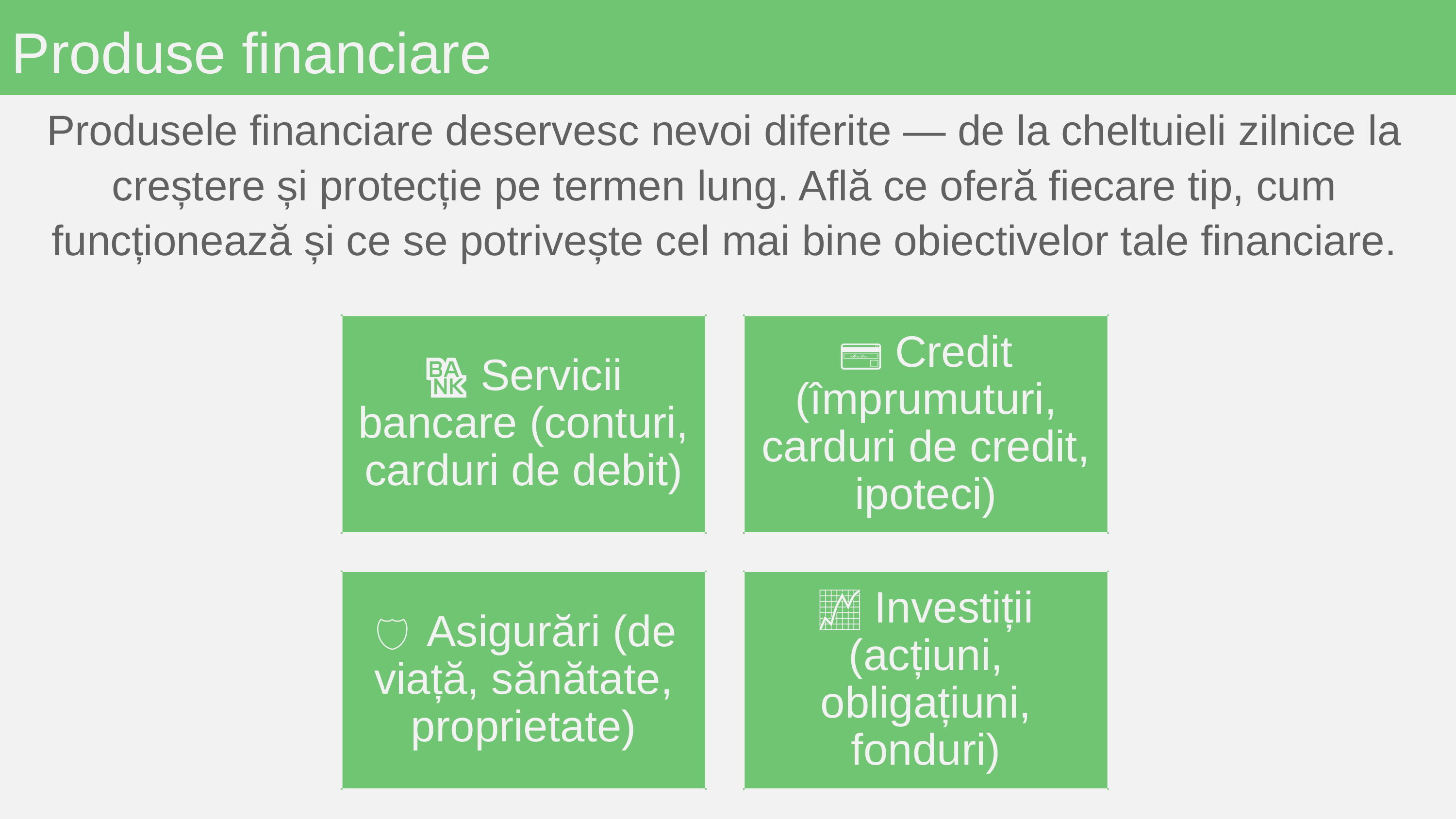

Produse financiare
Produsele financiare deservesc nevoi diferite — de la cheltuieli zilnice la creștere și protecție pe termen lung. Află ce oferă fiecare tip, cum funcționează și ce se potrivește cel mai bine obiectivelor tale financiare.

🏦 Servicii bancare (conturi, carduri de debit)

💳 Credit (împrumuturi, carduri de credit, ipoteci)

🛡️ Asigurări (de viață, sănătate, proprietate)

📈 Investiții (acțiuni, obligațiuni, fonduri)